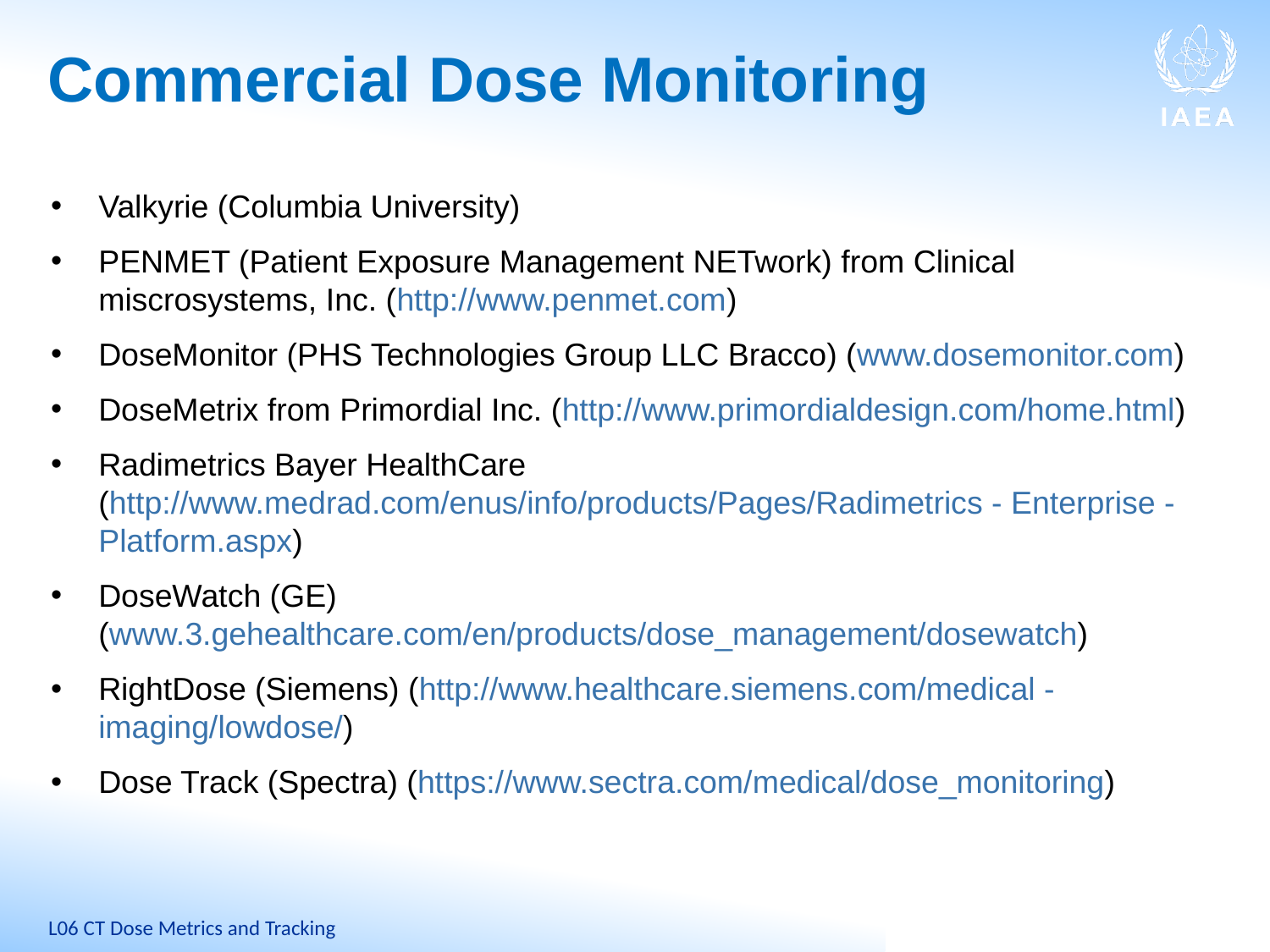

# Commercial Dose Monitoring
Valkyrie (Columbia University)
PENMET (Patient Exposure Management NETwork) from Clinical miscrosystems, Inc. (http://www.penmet.com)
DoseMonitor (PHS Technologies Group LLC Bracco) (www.dosemonitor.com)
DoseMetrix from Primordial Inc. (http://www.primordialdesign.com/home.html)
Radimetrics Bayer HealthCare (http://www.medrad.com/enus/info/products/Pages/Radimetrics - Enterprise - Platform.aspx)
DoseWatch (GE) (www.3.gehealthcare.com/en/products/dose_management/dosewatch)
RightDose (Siemens) (http://www.healthcare.siemens.com/medical - imaging/lowdose/)
Dose Track (Spectra) (https://www.sectra.com/medical/dose_monitoring)